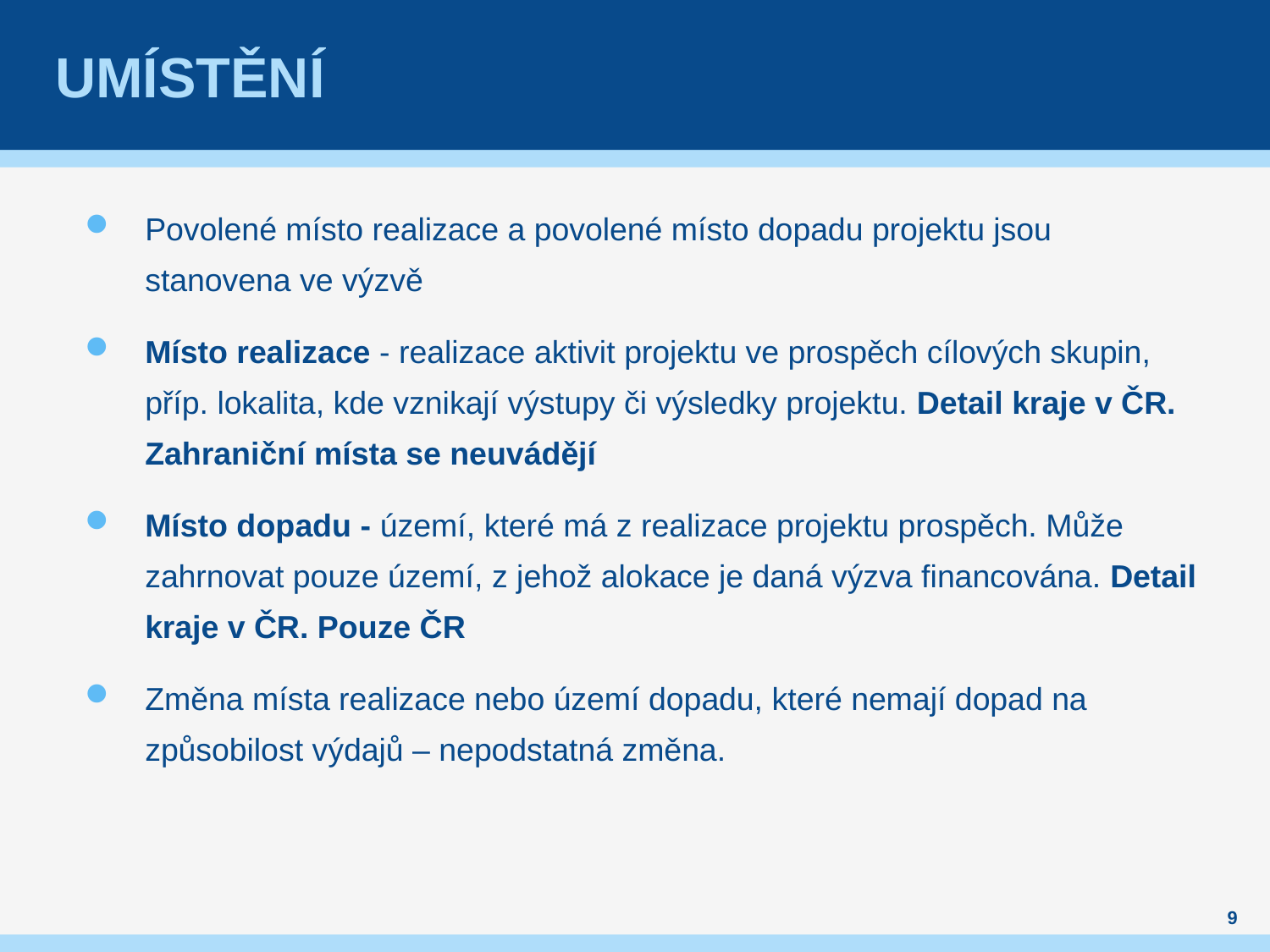

# umístění
Povolené místo realizace a povolené místo dopadu projektu jsou stanovena ve výzvě
Místo realizace - realizace aktivit projektu ve prospěch cílových skupin, příp. lokalita, kde vznikají výstupy či výsledky projektu. Detail kraje v ČR. Zahraniční místa se neuvádějí
Místo dopadu - území, které má z realizace projektu prospěch. Může zahrnovat pouze území, z jehož alokace je daná výzva financována. Detail kraje v ČR. Pouze ČR
Změna místa realizace nebo území dopadu, které nemají dopad na způsobilost výdajů – nepodstatná změna.
9